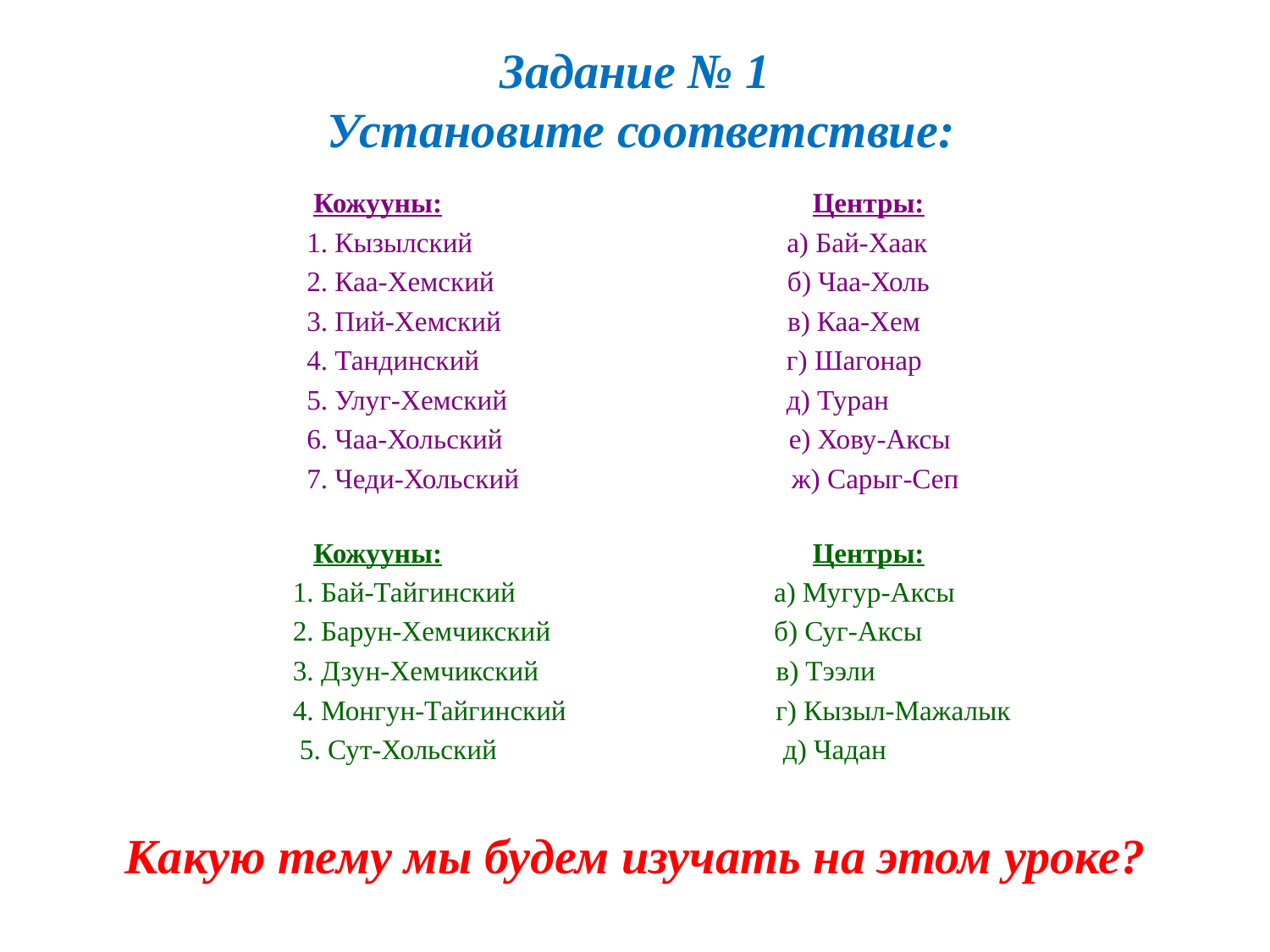

# Задание № 1 Установите соответствие:
                                  Кожууны:                                                     Центры:
                                 1. Кызылский                                             а) Бай-Хаак
                                 2. Каа-Хемский                                          б) Чаа-Холь
                                 3. Пий-Хемский                                         в) Каа-Хем
                                 4. Тандинский                                            г) Шагонар
                                 5. Улуг-Хемский                                        д) Туран
                                 6. Чаа-Хольский                                         е) Хову-Аксы
                                 7. Чеди-Хольский                                       ж) Сарыг-Сеп

                                  Кожууны:                                                     Центры:
                               1. Бай-Тайгинский                                     а) Мугур-Аксы
                               2. Барун-Хемчикский                                б) Суг-Аксы
                               3. Дзун-Хемчикский                                  в) Тээли
                               4. Монгун-Тайгинский                              г) Кызыл-Мажалык
                                5. Сут-Хольский                                         д) Чадан

Какую тему мы будем изучать на этом уроке?